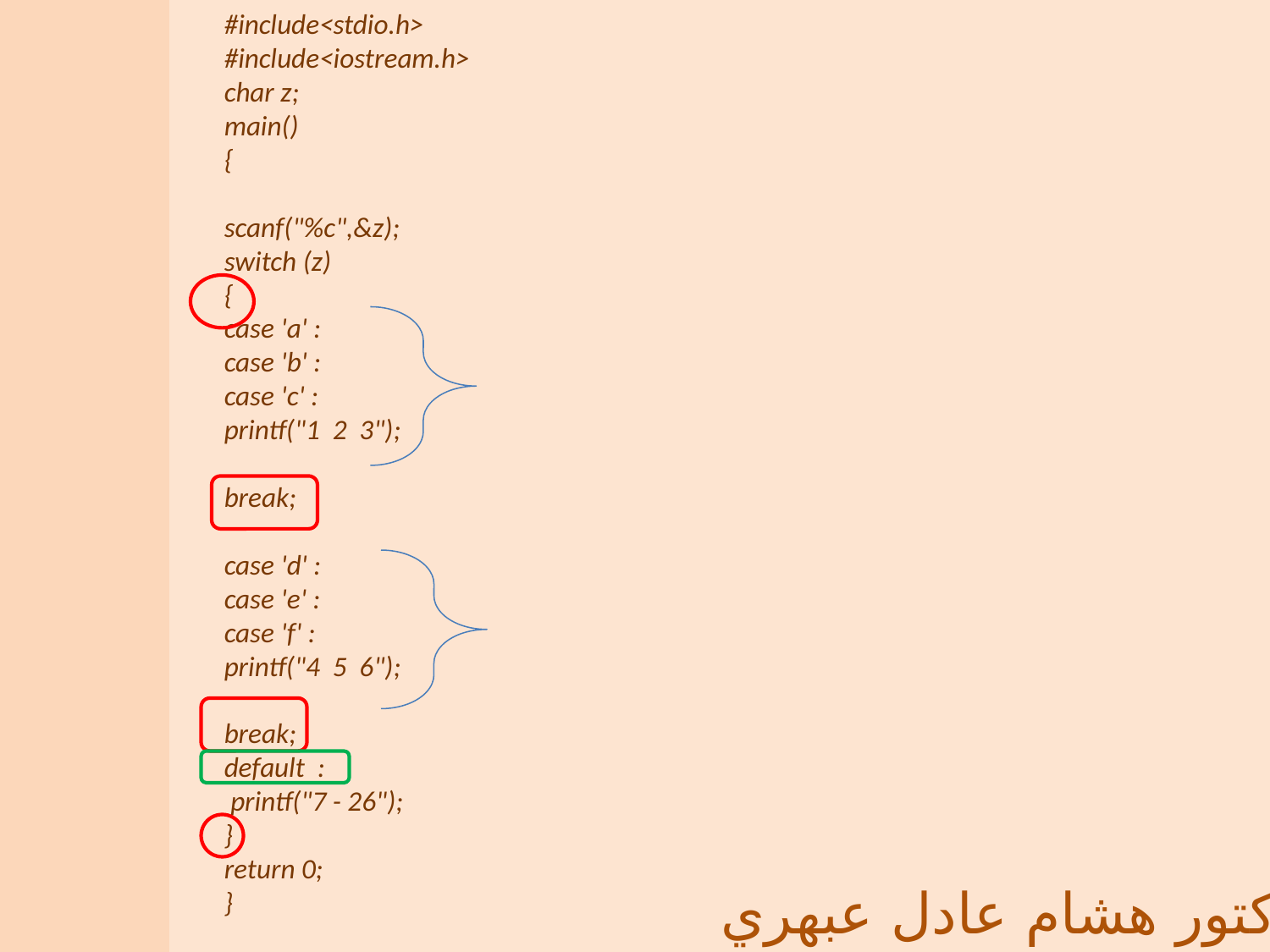

#include<stdio.h>
#include<iostream.h>
char z;
main()
{

scanf("%c",&z);
switch (z)
{
case 'a' :
case 'b' :
case 'c' :
printf("1  2  3");

break;

case 'd' :
case 'e' :
case 'f' :
printf("4  5  6");

break;
default  :
 printf("7 - 26");
}
return 0;
}

الدكتور هشام عادل عبهري